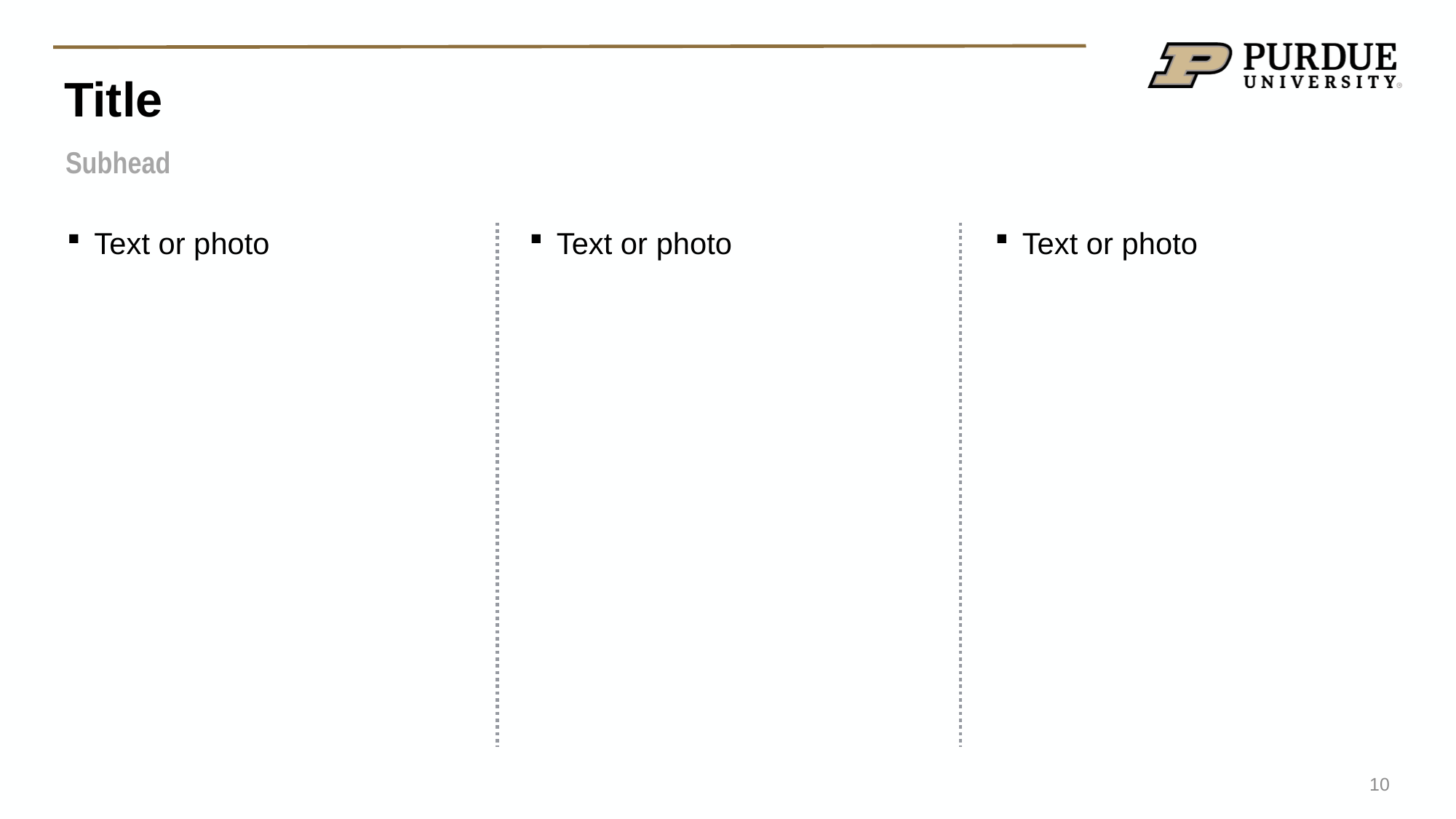

# Title
Subhead
Text or photo

Text or photo
Text or photo
10